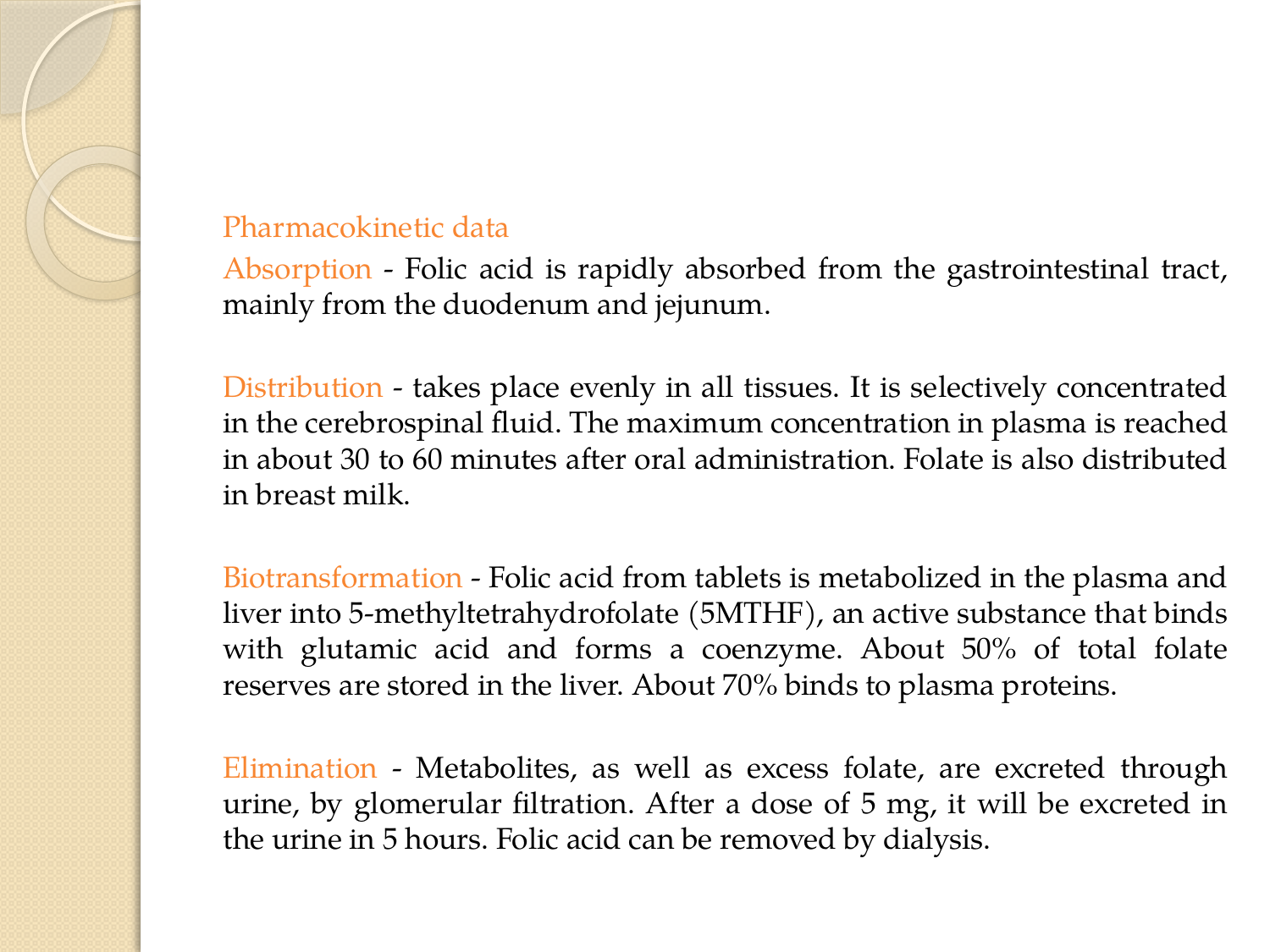

#
Pharmacokinetic data
Absorption - Folic acid is rapidly absorbed from the gastrointestinal tract, mainly from the duodenum and jejunum.

Distribution - takes place evenly in all tissues. It is selectively concentrated in the cerebrospinal fluid. The maximum concentration in plasma is reached in about 30 to 60 minutes after oral administration. Folate is also distributed in breast milk.

Biotransformation - Folic acid from tablets is metabolized in the plasma and liver into 5-methyltetrahydrofolate (5MTHF), an active substance that binds with glutamic acid and forms a coenzyme. About 50% of total folate reserves are stored in the liver. About 70% binds to plasma proteins.

Elimination - Metabolites, as well as excess folate, are excreted through urine, by glomerular filtration. After a dose of 5 mg, it will be excreted in the urine in 5 hours. Folic acid can be removed by dialysis.